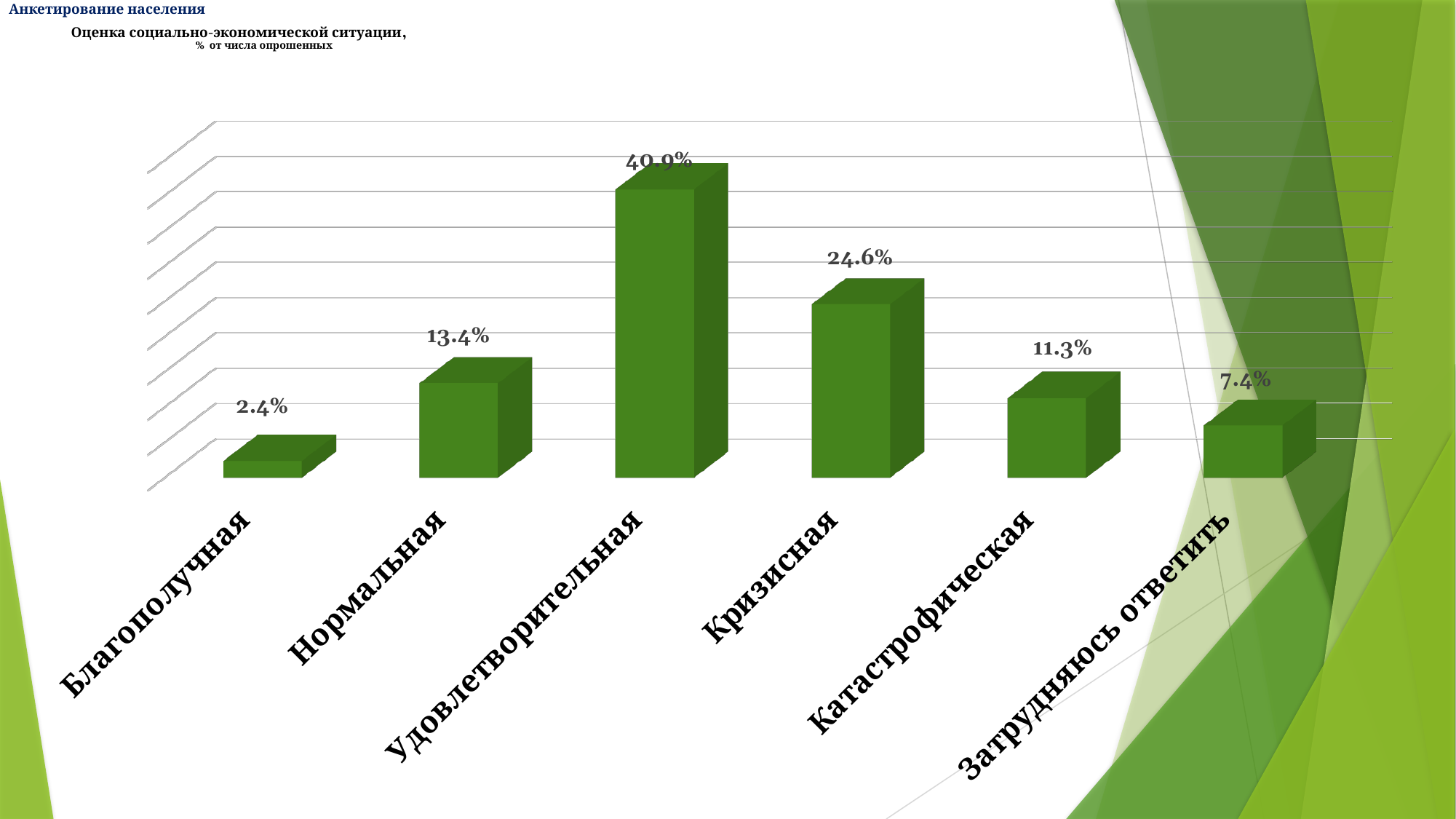

# Анкетирование населения Оценка социально-экономической ситуации, %  от числа опрошенных

[unsupported chart]